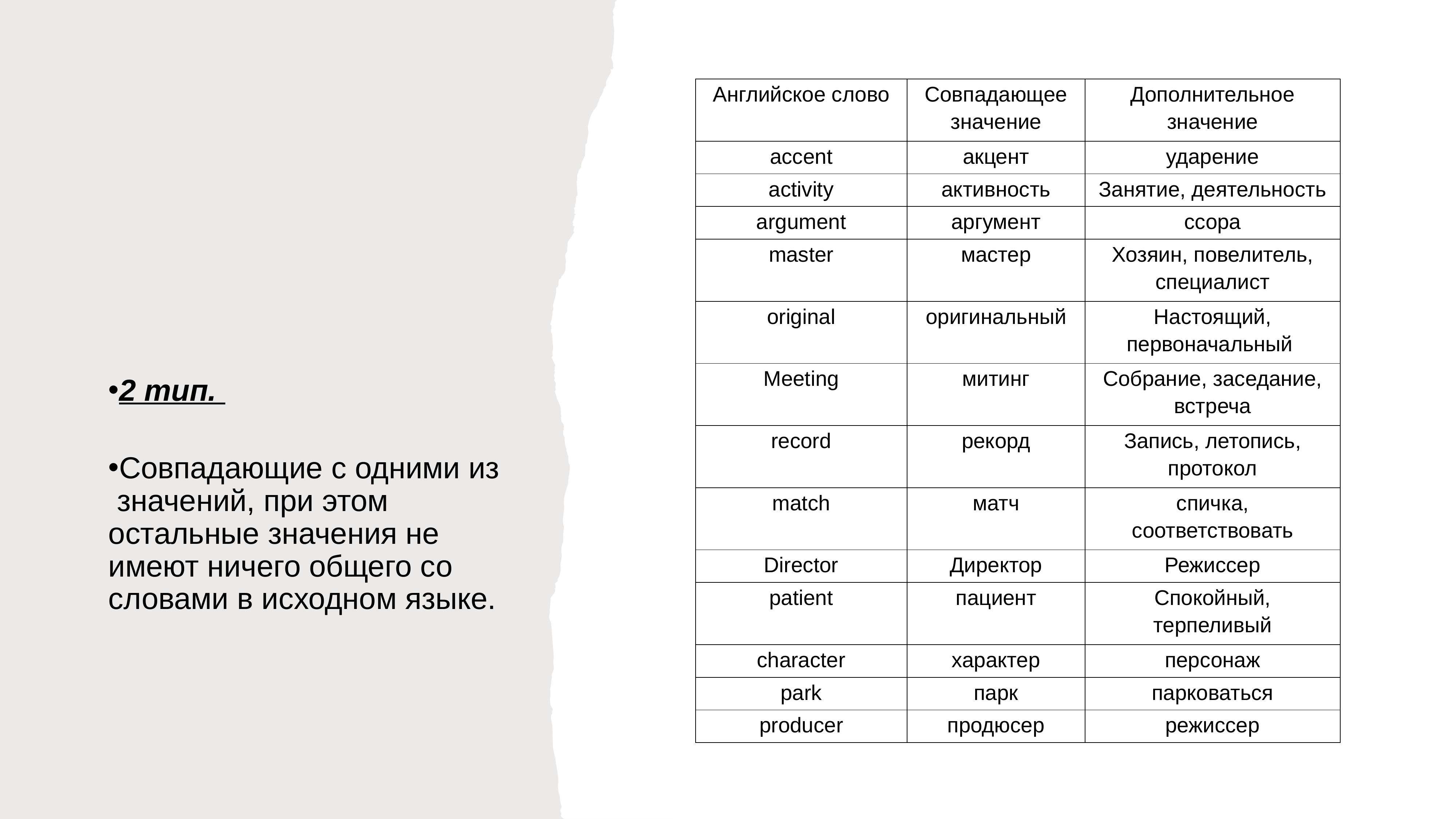

| Английское слово | Совпадающее значение | Дополнительное значение |
| --- | --- | --- |
| accent | акцент | ударение |
| activity | активность | Занятие, деятельность |
| argument | аргумент | ссора |
| master | мастер | Хозяин, повелитель, специалист |
| original | оригинальный | Настоящий, первоначальный |
| Meeting | митинг | Собрание, заседание, встреча |
| record | рекорд | Запись, летопись, протокол |
| match | матч | спичка, соответствовать |
| Director | Директор | Режиссер |
| patient | пациент | Спокойный, терпеливый |
| character | характер | персонаж |
| park | парк | парковаться |
| producer | продюсер | режиссер |
2 тип.
Совпадающие с одними из  значений, при этом остальные значения не имеют ничего общего со словами в исходном языке.